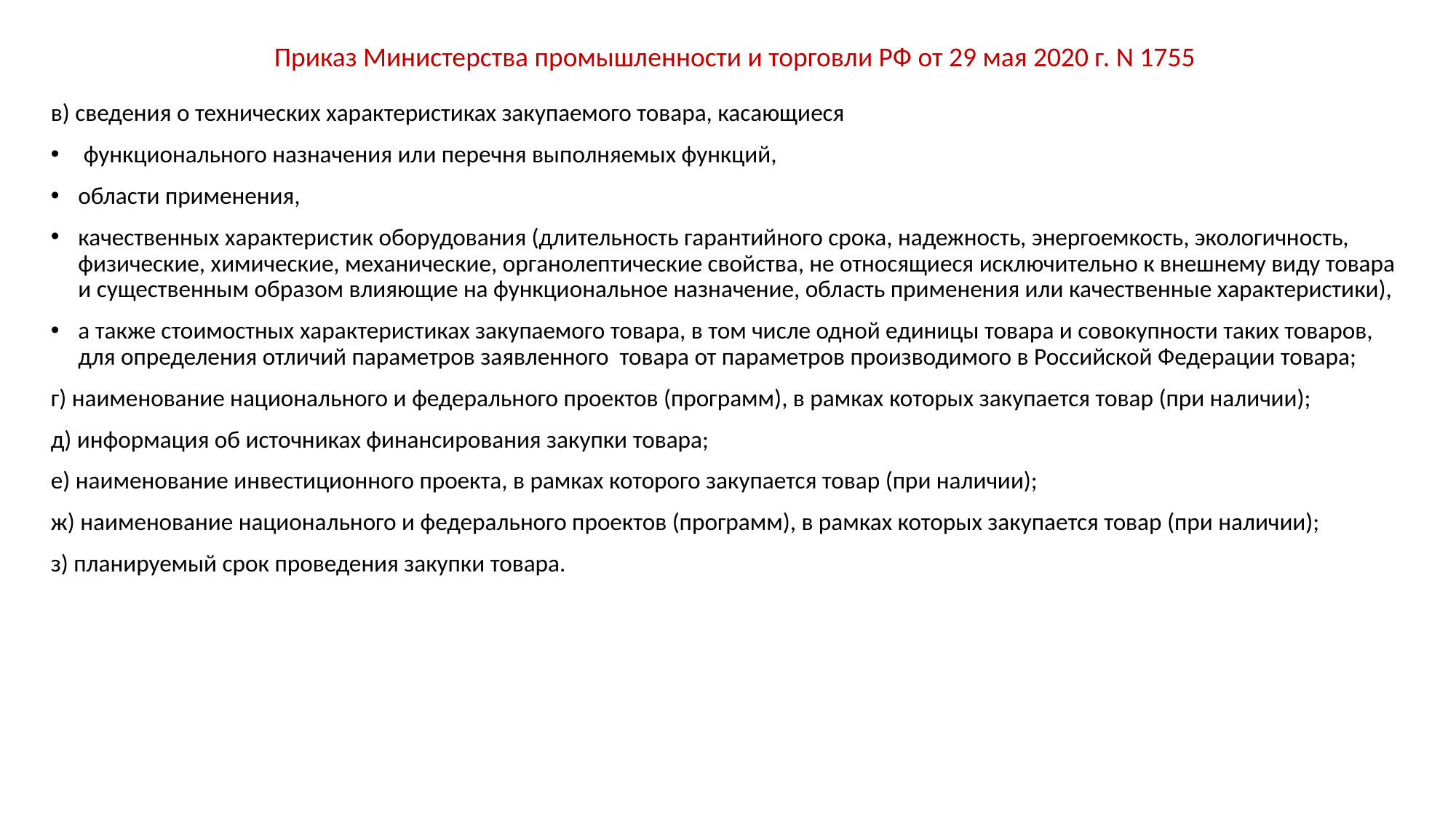

# Приказ Министерства промышленности и торговли РФ от 29 мая 2020 г. N 1755
в) сведения о технических характеристиках закупаемого товара, касающиеся
 функционального назначения или перечня выполняемых функций,
области применения,
качественных характеристик оборудования (длительность гарантийного срока, надежность, энергоемкость, экологичность, физические, химические, механические, органолептические свойства, не относящиеся исключительно ‎к внешнему виду товара и существенным образом влияющие на функциональное назначение, область применения или качественные характеристики),
а также стоимостных характеристиках закупаемого товара, в том числе одной единицы товара и совокупности таких товаров, для определения отличий параметров заявленного  товара от параметров производимого в Российской Федерации товара;
г) наименование национального и федерального проектов (программ), в рамках которых закупается товар (при наличии);
д) информация об источниках финансирования закупки товара;
е) наименование инвестиционного проекта, в рамках которого закупается товар (при наличии);
ж) наименование национального и федерального проектов (программ), в рамках которых закупается товар (при наличии);
з) планируемый срок проведения закупки товара.